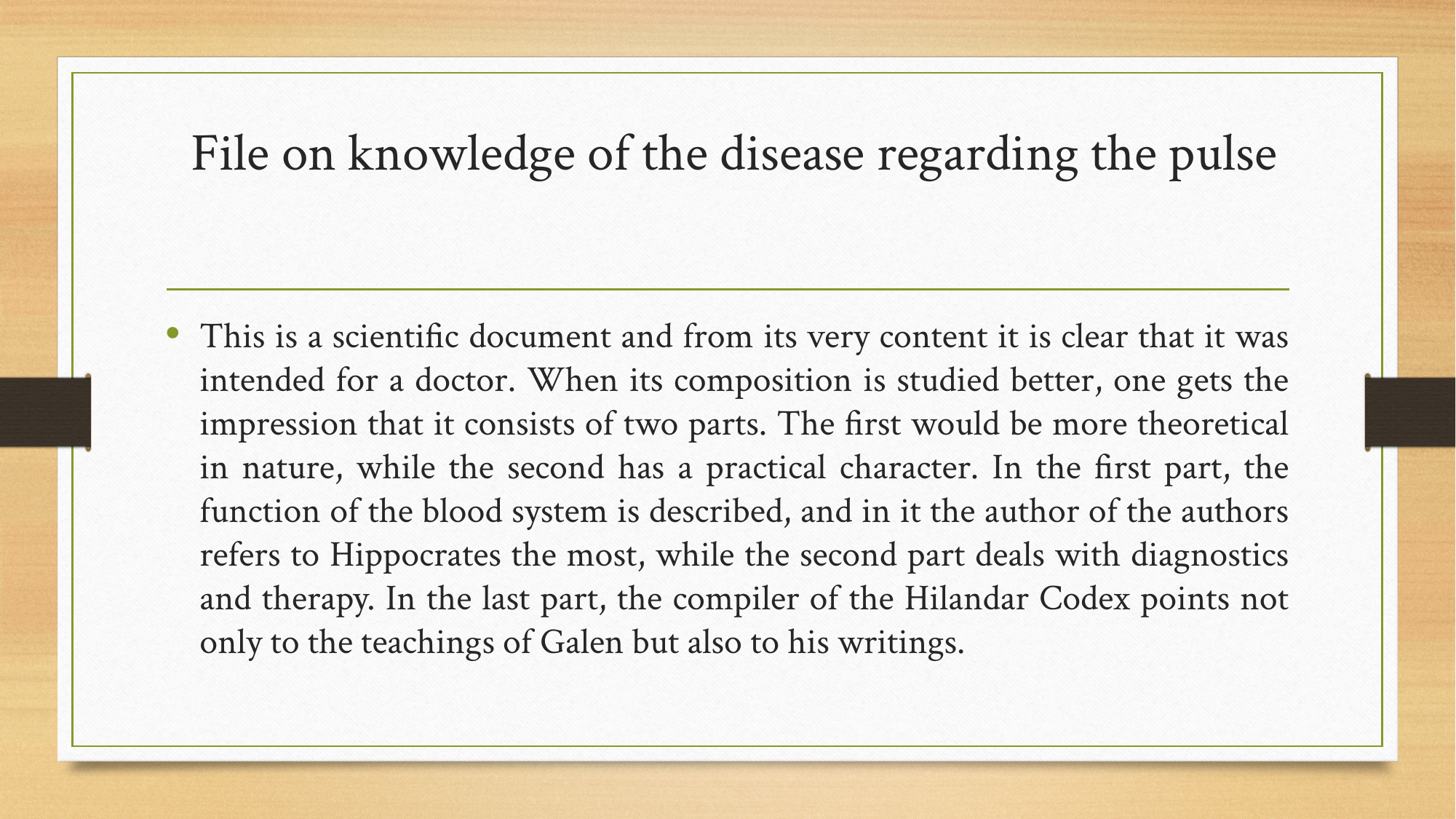

# File on knowledge of the disease regarding the pulse
This is a scientific document and from its very content it is clear that it was intended for a doctor. When its composition is studied better, one gets the impression that it consists of two parts. The first would be more theoretical in nature, while the second has a practical character. In the first part, the function of the blood system is described, and in it the author of the authors refers to Hippocrates the most, while the second part deals with diagnostics and therapy. In the last part, the compiler of the Hilandar Codex points not only to the teachings of Galen but also to his writings.